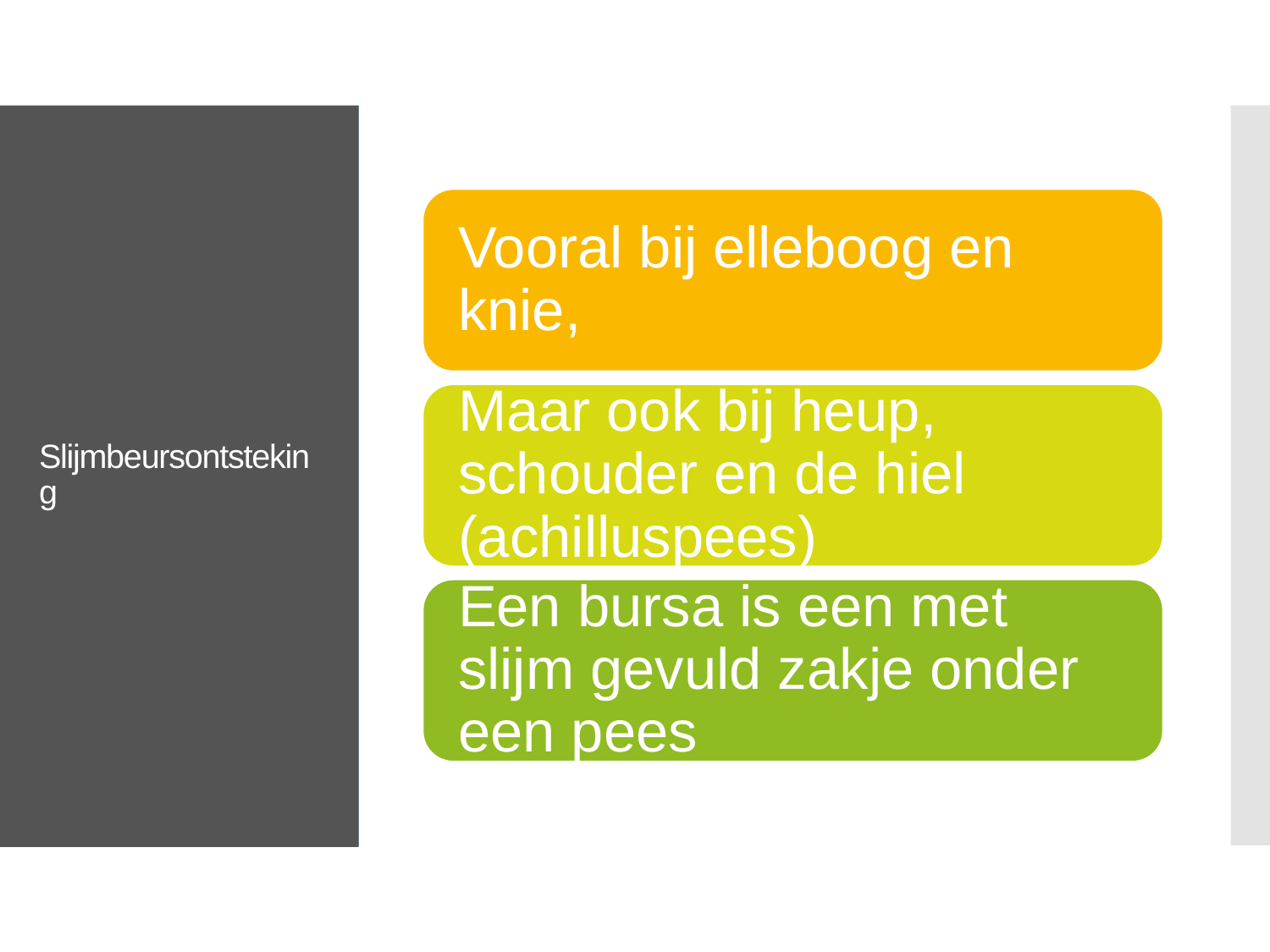

Vooral bij elleboog en knie,
Maar ook bij heup, schouder en de hiel (achilluspees)
Een bursa is een met slijm gevuld zakje onder een pees

# Slijmbeursontsteking